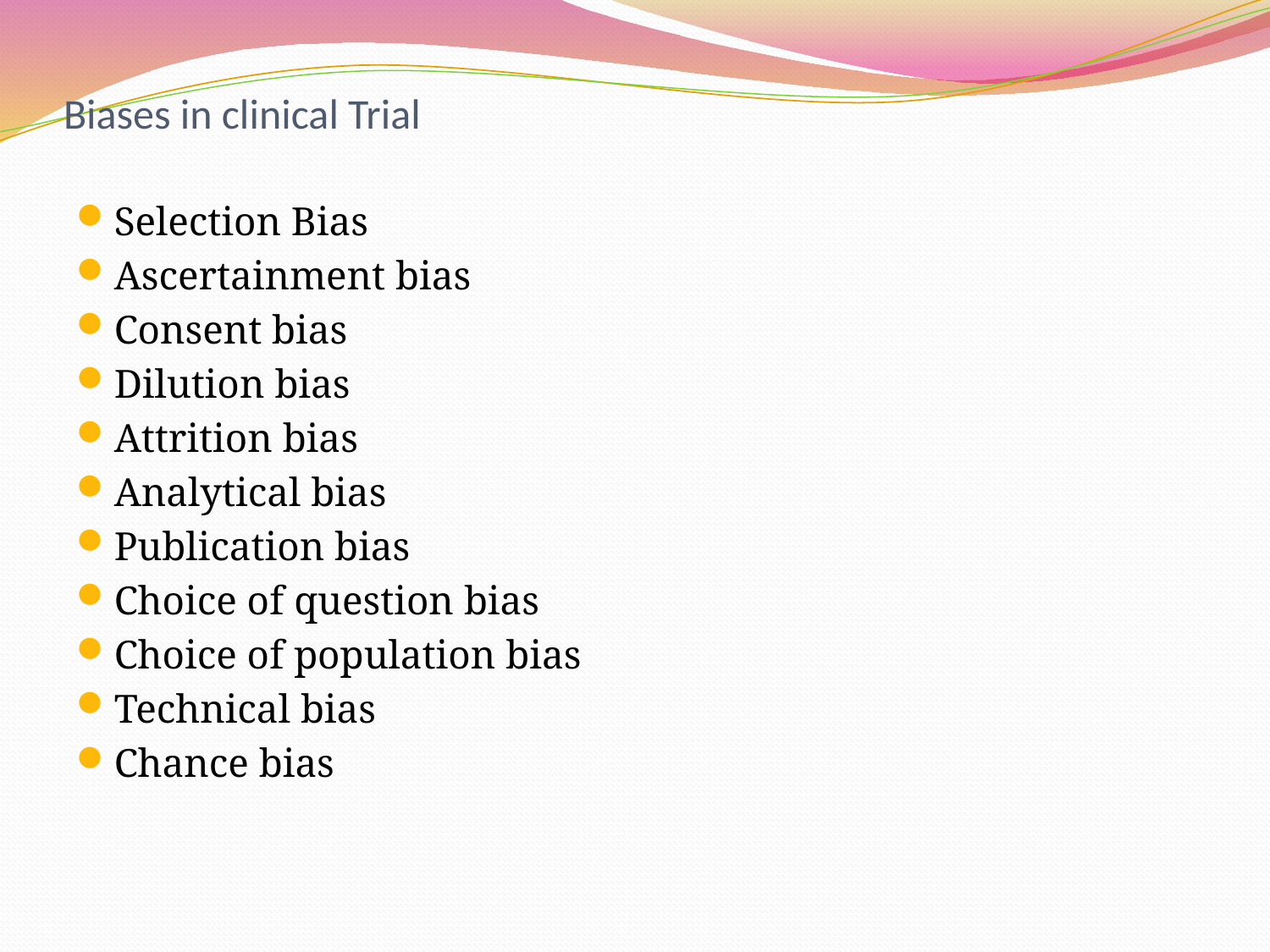

# Biases in clinical Trial
Selection Bias
Ascertainment bias
Consent bias
Dilution bias
Attrition bias
Analytical bias
Publication bias
Choice of question bias
Choice of population bias
Technical bias
Chance bias